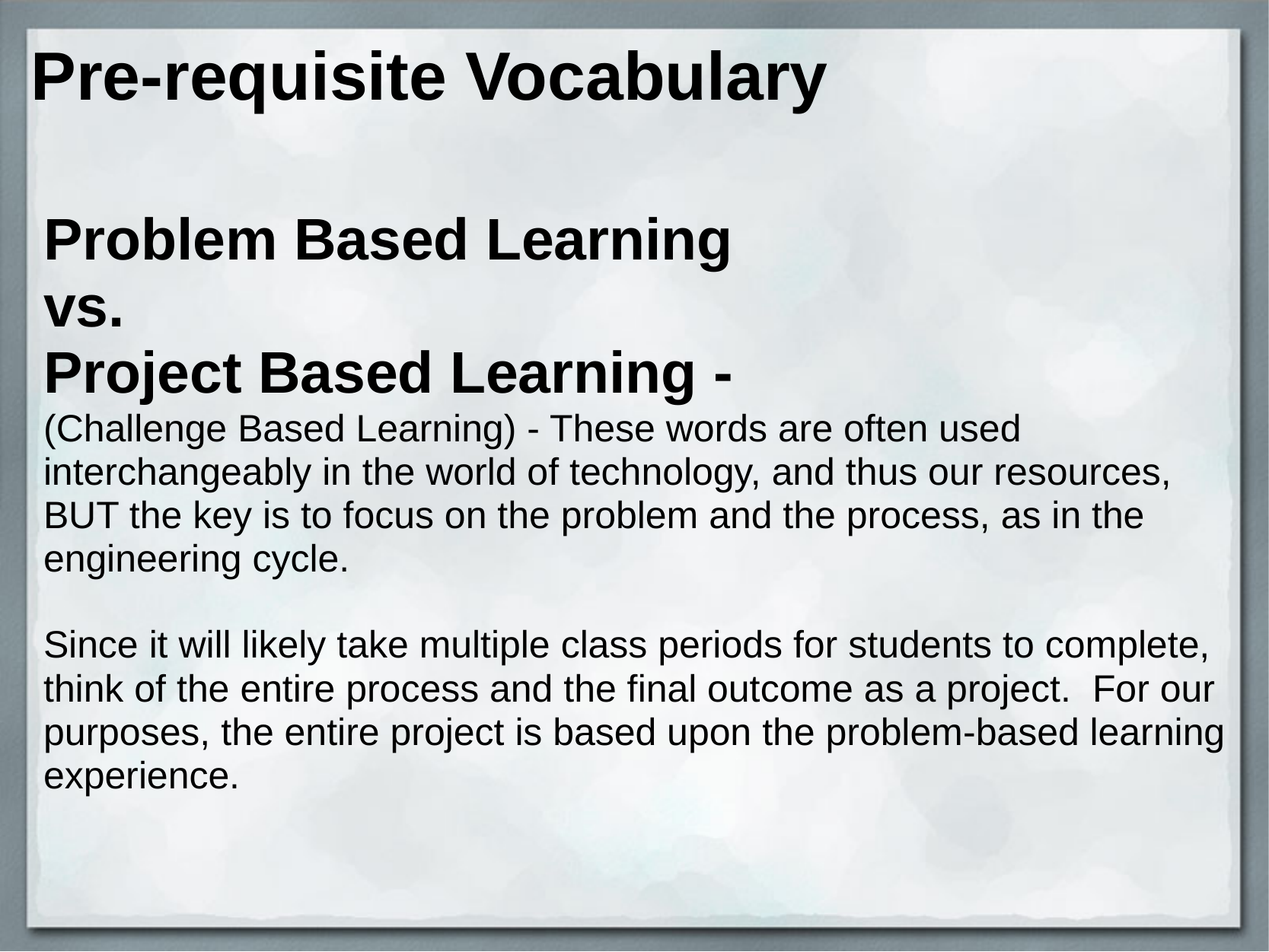

# Pre-requisite Vocabulary

Problem Based Learning
vs.
Project Based Learning -
(Challenge Based Learning) - These words are often used interchangeably in the world of technology, and thus our resources, BUT the key is to focus on the problem and the process, as in the engineering cycle.

Since it will likely take multiple class periods for students to complete, think of the entire process and the final outcome as a project.  For our purposes, the entire project is based upon the problem-based learning experience.